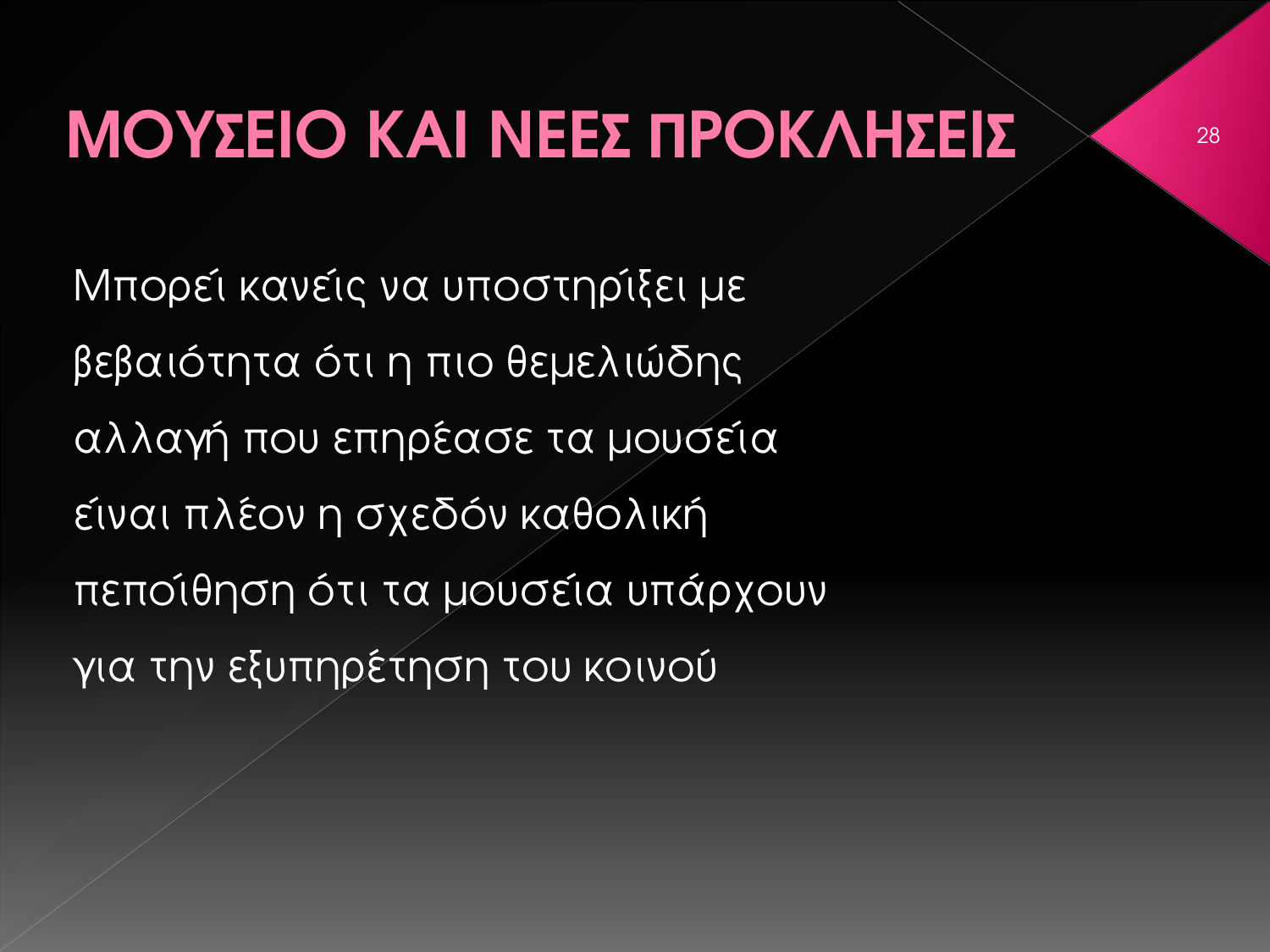

# ΜΟΥΣΕΙΟ ΚΑΙ ΝΕΕΣ ΠΡΟΚΛΗΣΕΙΣ
28
Μπορεί κανείς να υποστηρίξει με βεβαιότητα ότι η πιο θεμελιώδης αλλαγή που επηρέασε τα μουσεία είναι πλέον η σχεδόν καθολική πεποίθηση ότι τα μουσεία υπάρχουν για την εξυπηρέτηση του κοινού